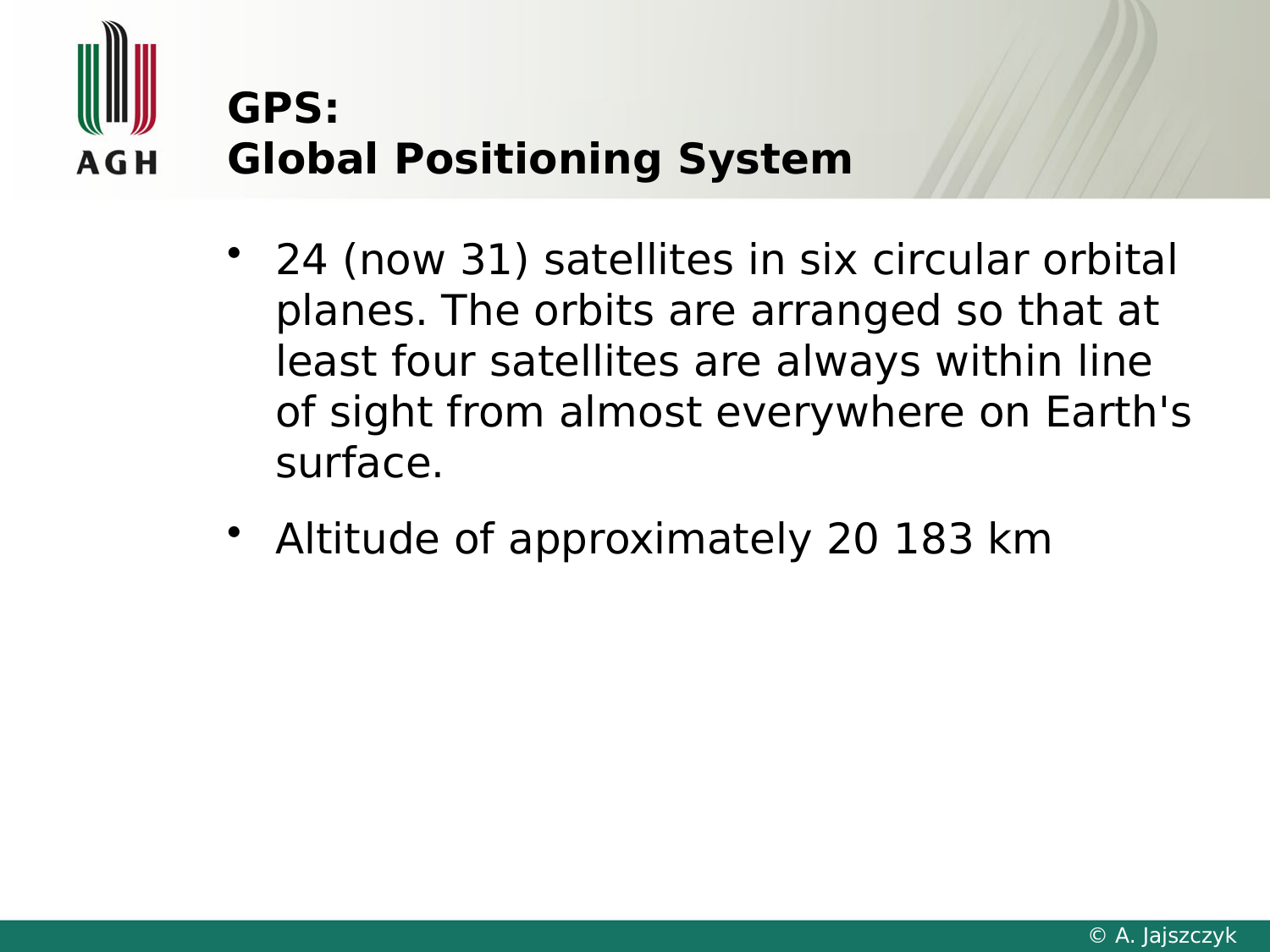

# GPS: Global Positioning System
24 (now 31) satellites in six circular orbital planes. The orbits are arranged so that at least four satellites are always within line of sight from almost everywhere on Earth's surface.
Altitude of approximately 20 183 km